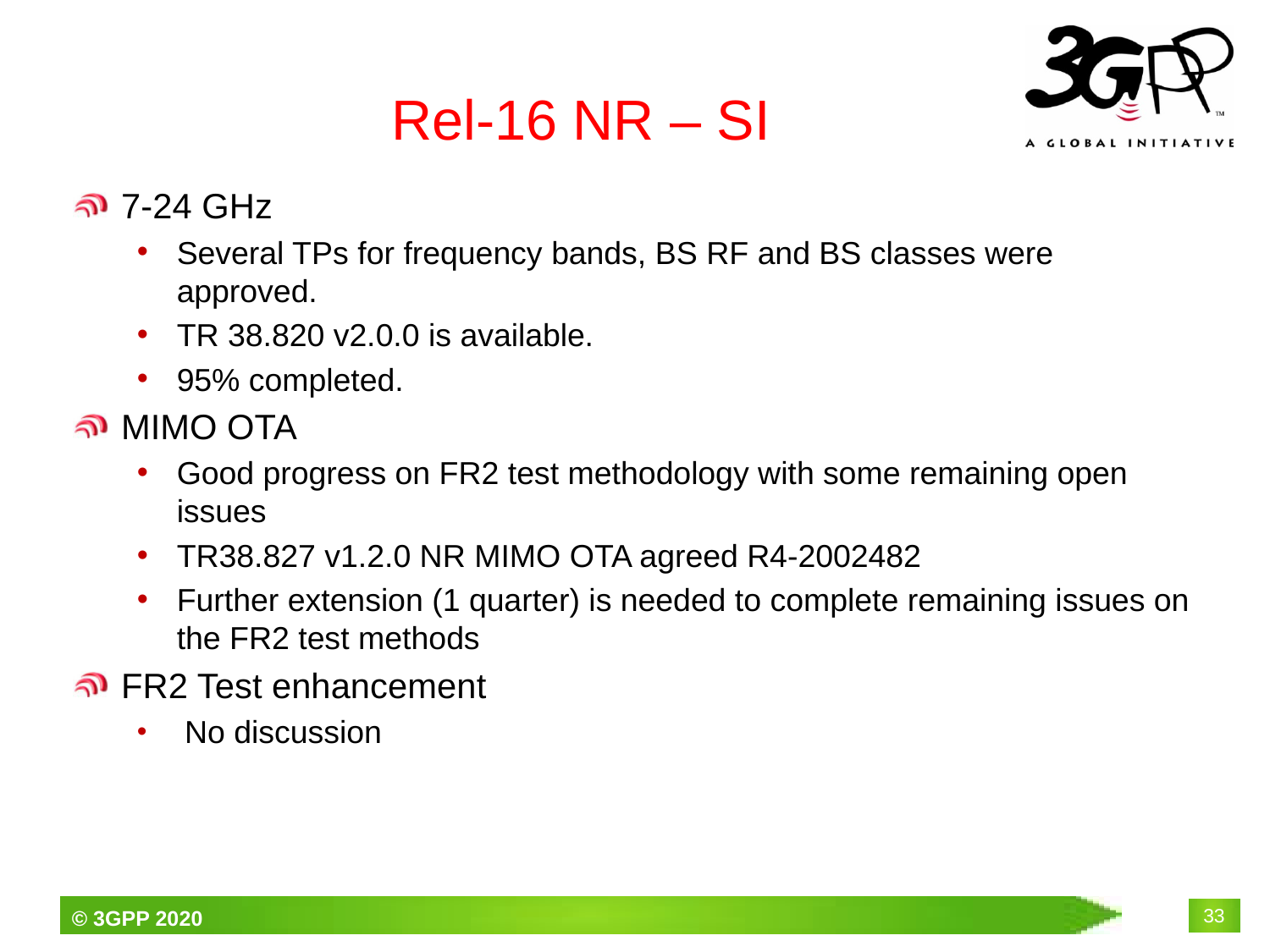

# Rel-16 NR – SI
7-24 GHz
Several TPs for frequency bands, BS RF and BS classes were approved.
TR 38.820 v2.0.0 is available.
95% completed.
MIMO OTA
Good progress on FR2 test methodology with some remaining open issues
TR38.827 v1.2.0 NR MIMO OTA agreed R4-2002482
Further extension (1 quarter) is needed to complete remaining issues on the FR2 test methods
FR2 Test enhancement
 No discussion

33